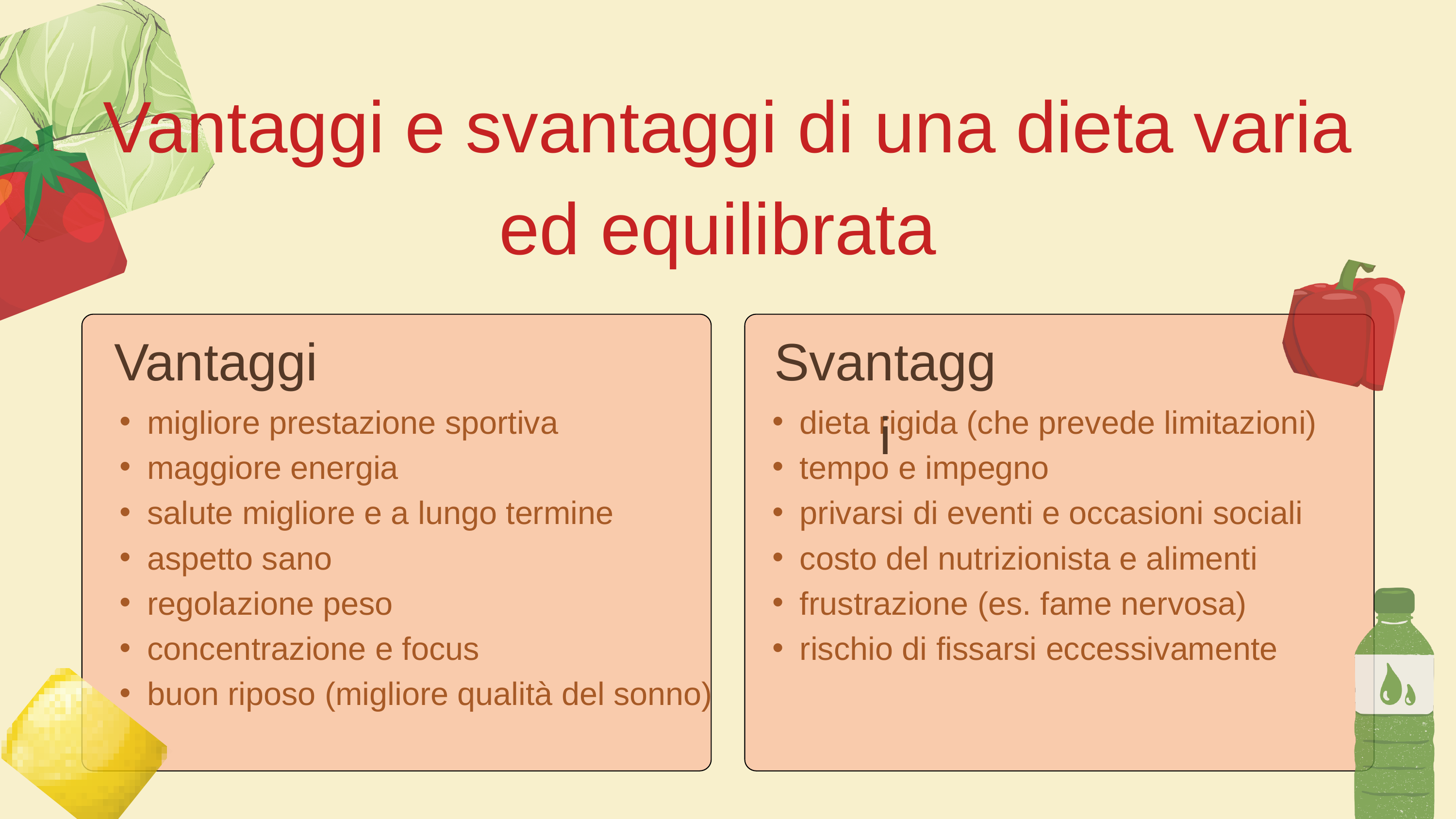

Vantaggi e svantaggi di una dieta varia ed equilibrata

Vantaggi
Svantaggi
migliore prestazione sportiva
maggiore energia
salute migliore e a lungo termine
aspetto sano
regolazione peso
concentrazione e focus
buon riposo (migliore qualità del sonno)

dieta rigida (che prevede limitazioni)
tempo e impegno
privarsi di eventi e occasioni sociali
costo del nutrizionista e alimenti
frustrazione (es. fame nervosa)
rischio di fissarsi eccessivamente